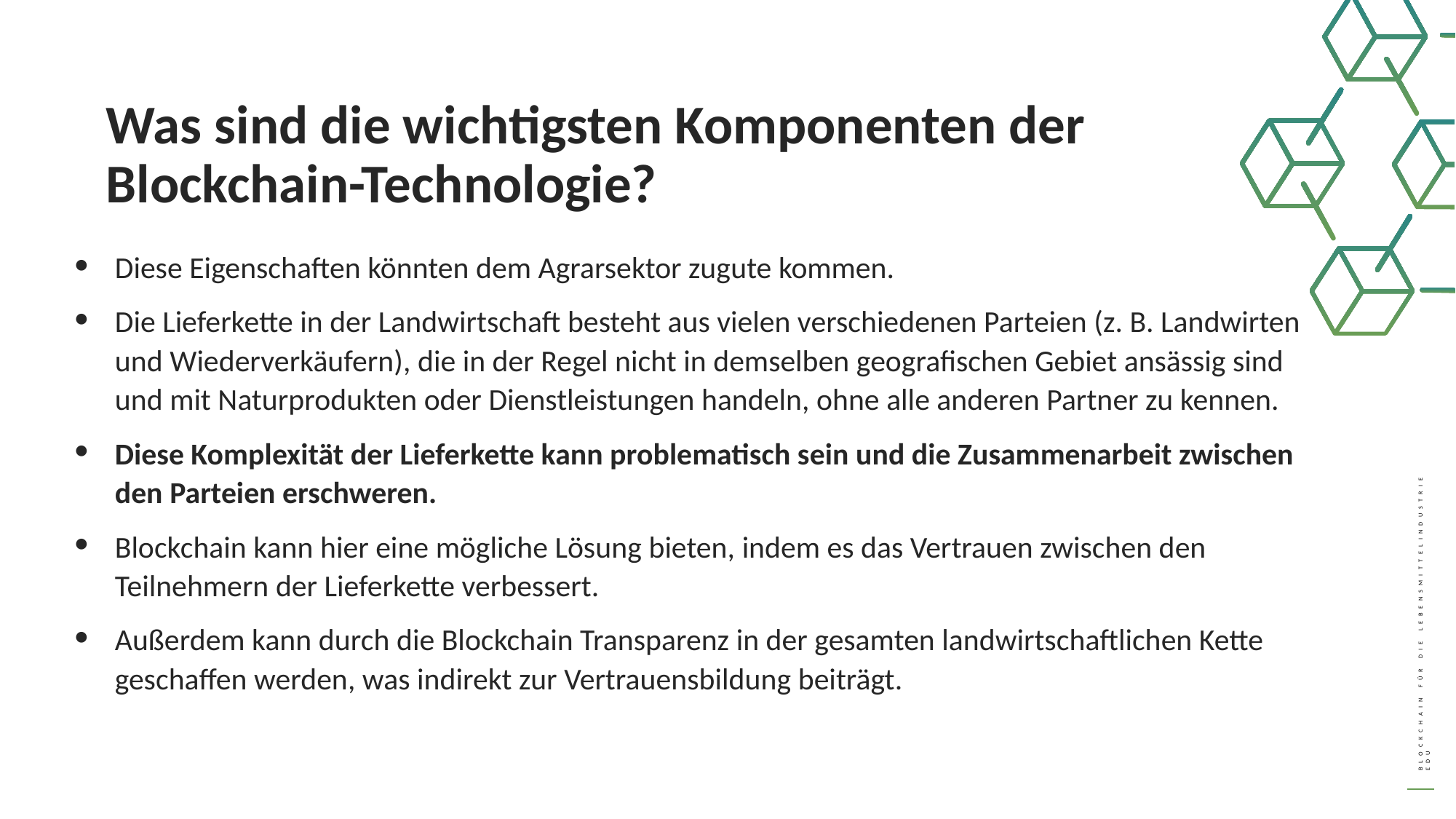

Was sind die wichtigsten Komponenten der Blockchain-Technologie?
Diese Eigenschaften könnten dem Agrarsektor zugute kommen.
Die Lieferkette in der Landwirtschaft besteht aus vielen verschiedenen Parteien (z. B. Landwirten und Wiederverkäufern), die in der Regel nicht in demselben geografischen Gebiet ansässig sind und mit Naturprodukten oder Dienstleistungen handeln, ohne alle anderen Partner zu kennen.
Diese Komplexität der Lieferkette kann problematisch sein und die Zusammenarbeit zwischen den Parteien erschweren.
Blockchain kann hier eine mögliche Lösung bieten, indem es das Vertrauen zwischen den Teilnehmern der Lieferkette verbessert.
Außerdem kann durch die Blockchain Transparenz in der gesamten landwirtschaftlichen Kette geschaffen werden, was indirekt zur Vertrauensbildung beiträgt.